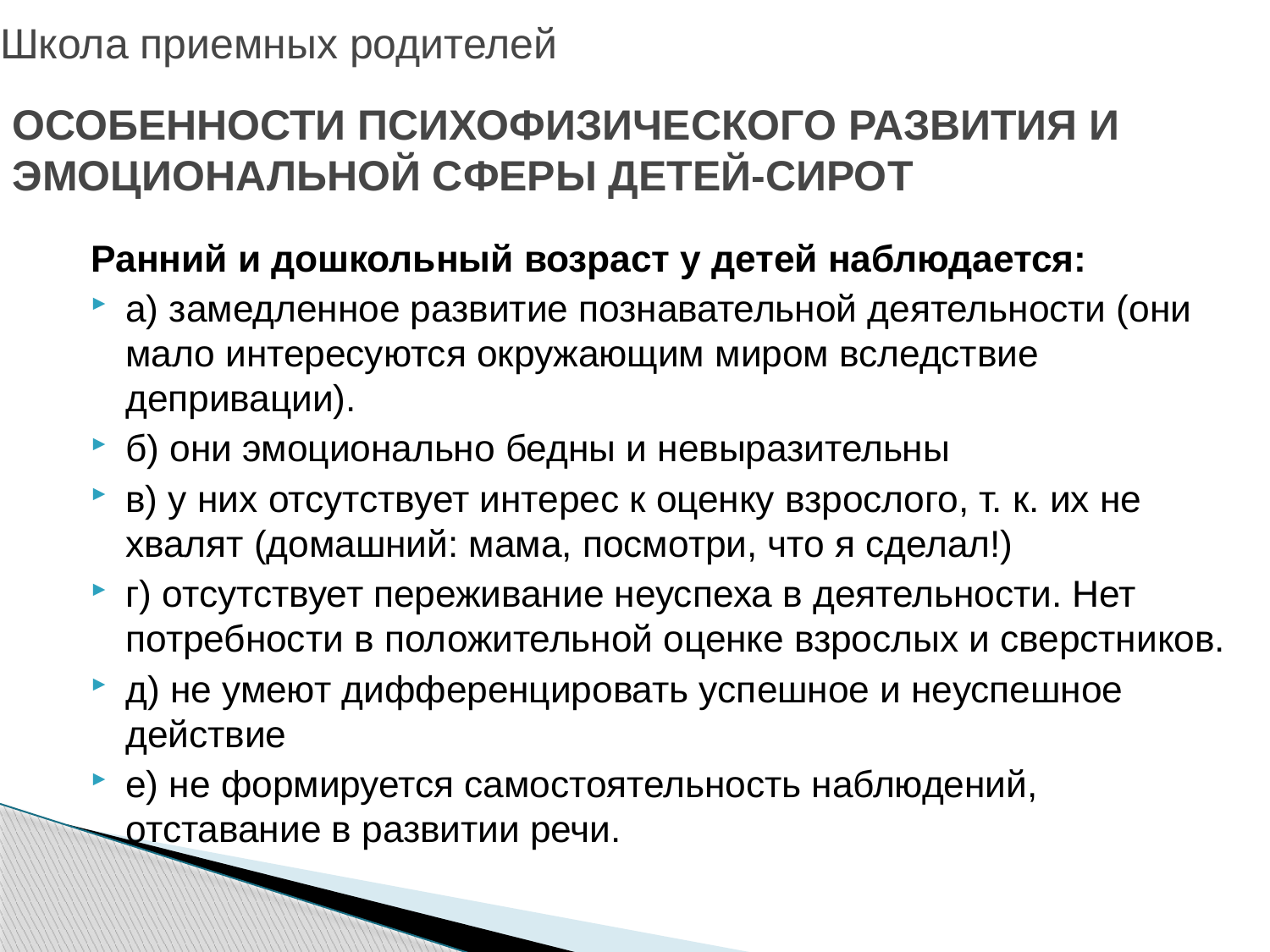

Школа приемных родителей
# ОСОБЕННОСТИ ПСИХОФИЗИЧЕСКОГО РАЗВИТИЯ И ЭМОЦИОНАЛЬНОЙ СФЕРЫ ДЕТЕЙ-СИРОТ
Ранний и дошкольный возраст у детей наблюдается:
а) замедленное развитие познавательной деятельности (они мало интересуются окружающим миром вследствие депривации).
б) они эмоционально бедны и невыразительны
в) у них отсутствует интерес к оценку взрослого, т. к. их не хвалят (домашний: мама, посмотри, что я сделал!)
г) отсутствует переживание неуспеха в деятельности. Нет потребности в положительной оценке взрослых и сверстников.
д) не умеют дифференцировать успешное и неуспешное действие
е) не формируется самостоятельность наблюдений, отставание в развитии речи.